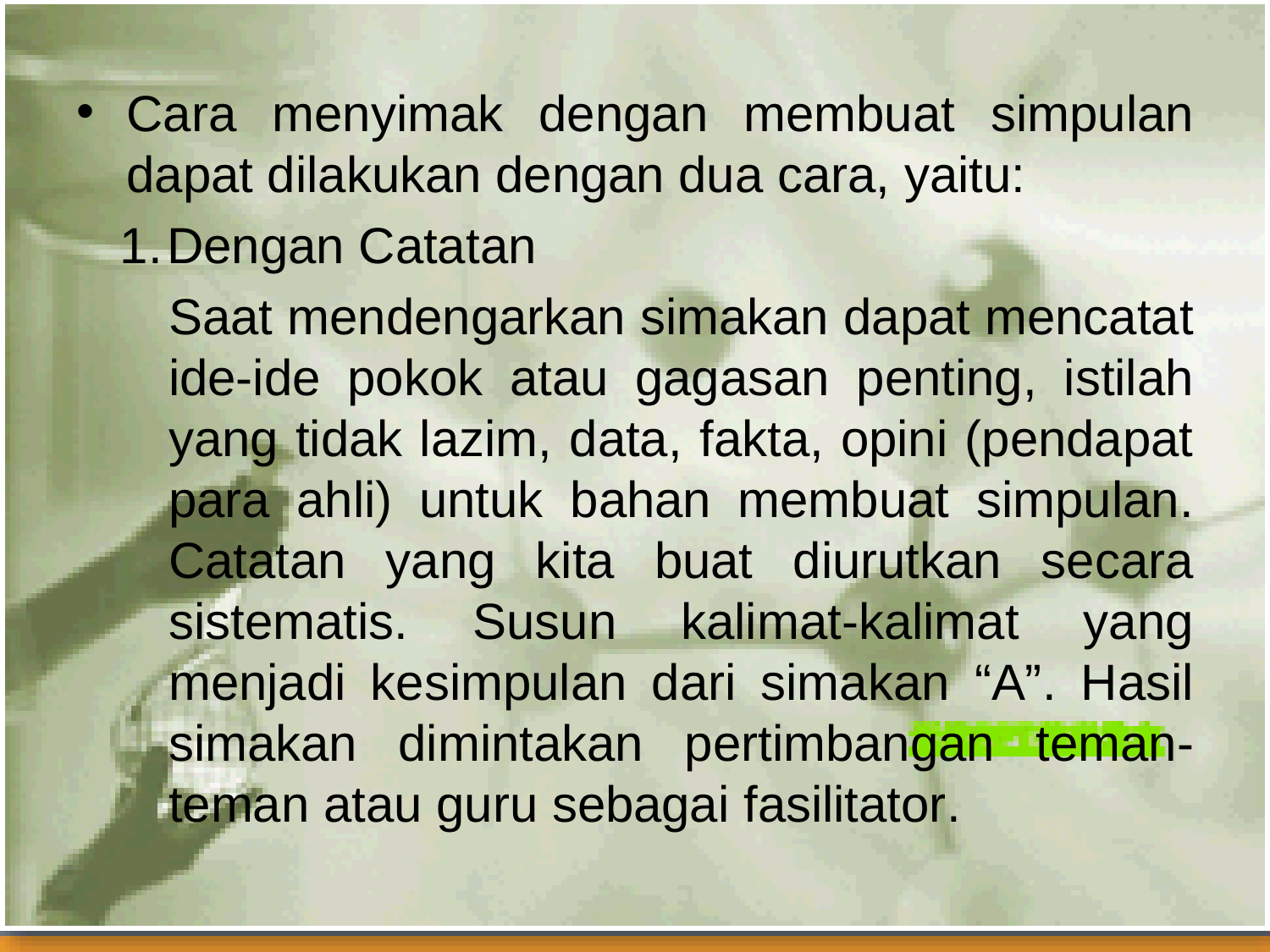

Cara menyimak dengan membuat simpulan dapat dilakukan dengan dua cara, yaitu:
Dengan Catatan
Saat mendengarkan simakan dapat mencatat ide-ide pokok atau gagasan penting, istilah yang tidak lazim, data, fakta, opini (pendapat para ahli) untuk bahan membuat simpulan. Catatan yang kita buat diurutkan secara sistematis. Susun kalimat-kalimat yang menjadi kesimpulan dari simakan “A”. Hasil simakan dimintakan pertimbangan teman-teman atau guru sebagai fasilitator.